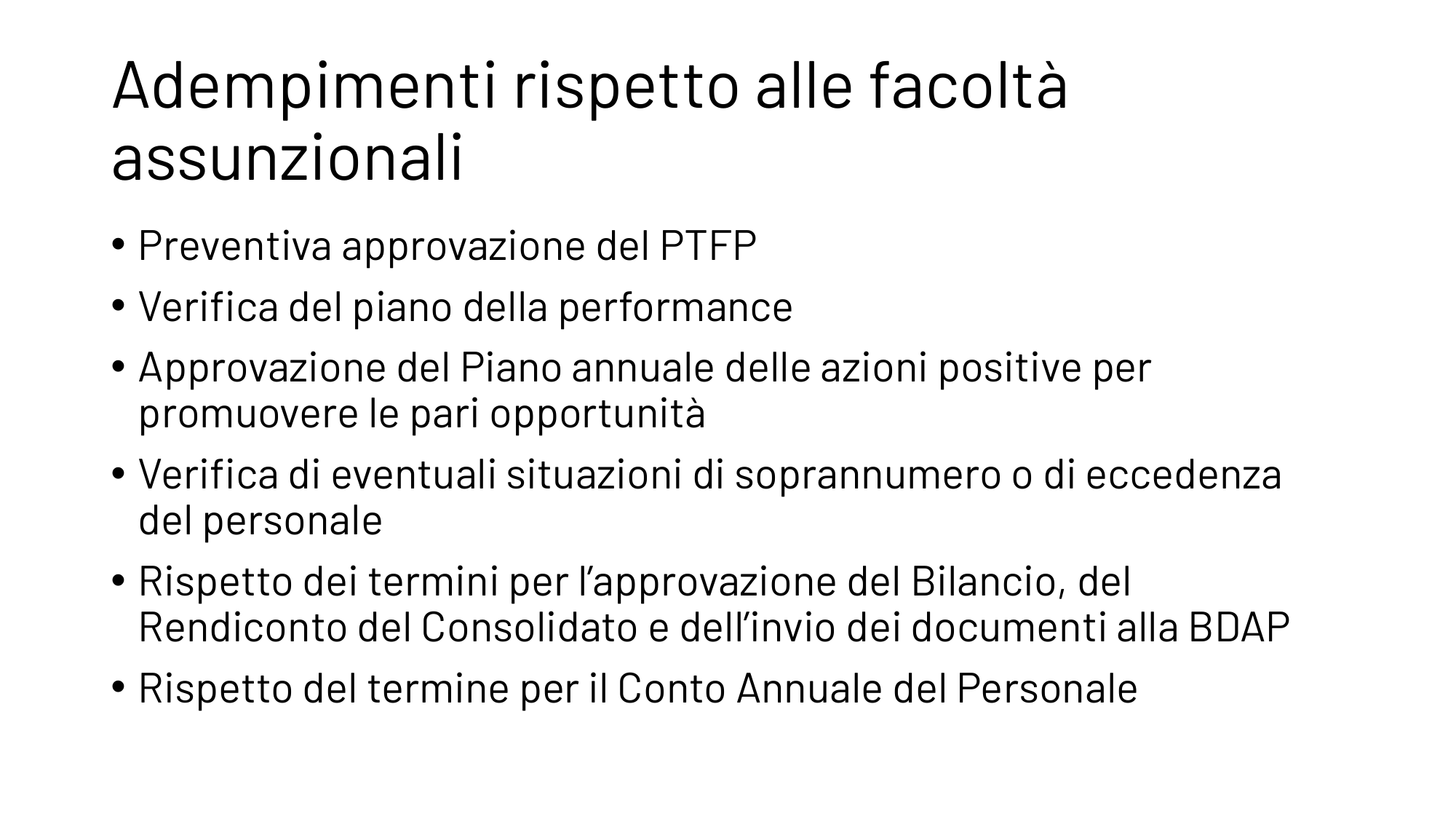

# Adempimenti rispetto alle facoltà assunzionali
Preventiva approvazione del PTFP
Verifica del piano della performance
Approvazione del Piano annuale delle azioni positive per promuovere le pari opportunità
Verifica di eventuali situazioni di soprannumero o di eccedenza del personale
Rispetto dei termini per l’approvazione del Bilancio, del Rendiconto del Consolidato e dell’invio dei documenti alla BDAP
Rispetto del termine per il Conto Annuale del Personale